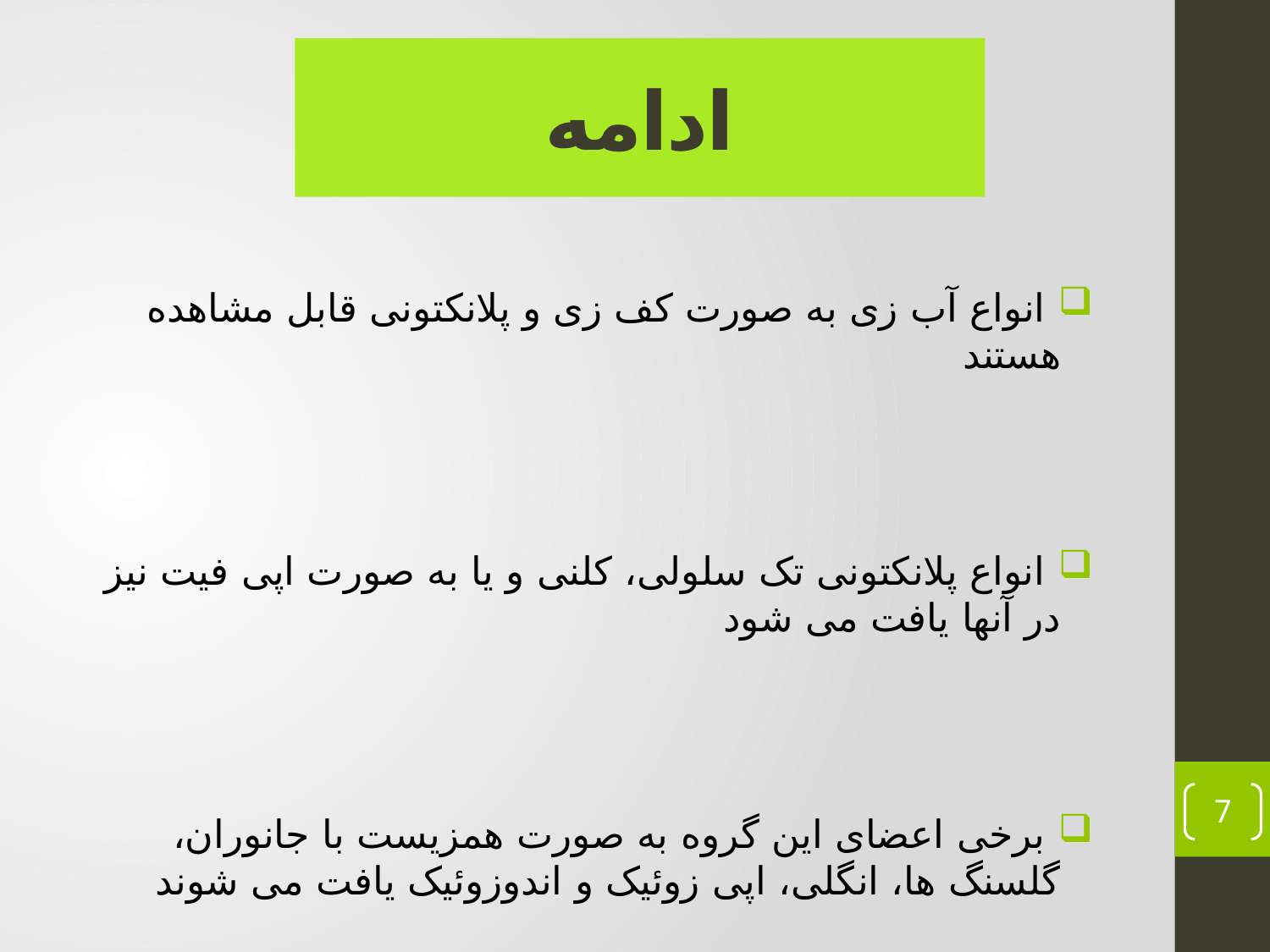

# ادامه

 انواع آب زی به صورت کف زی و پلانکتونی قابل مشاهده هستند

 انواع پلانکتونی تک سلولی، کلنی و یا به صورت اپی فیت نیز در آنها یافت می شود

 برخی اعضای این گروه به صورت همزیست با جانوران، گلسنگ ها، انگلی، اپی زوئیک و اندوزوئیک یافت می شوند
7